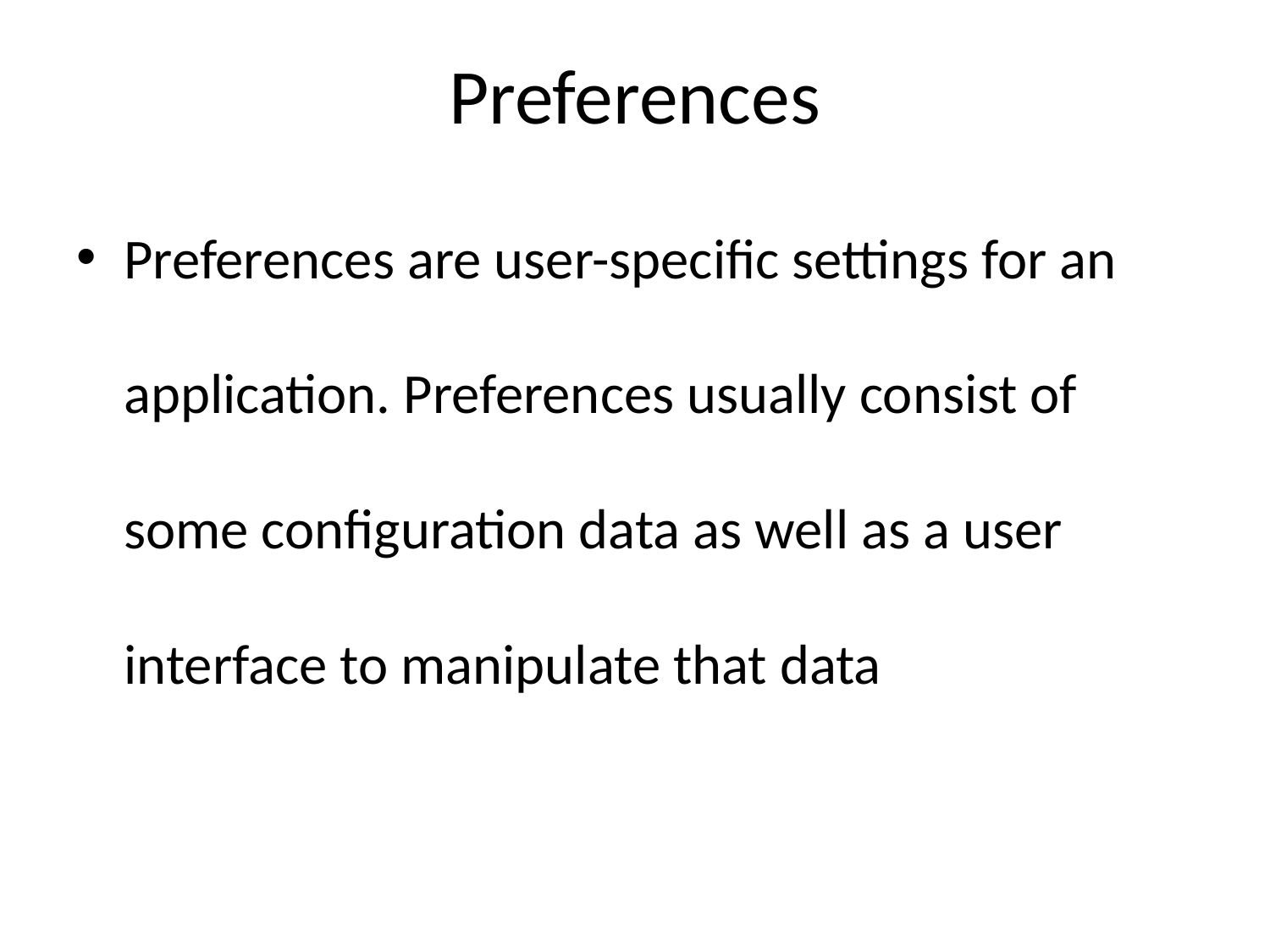

# Preferences
Preferences are user-specific settings for an application. Preferences usually consist of some configuration data as well as a user interface to manipulate that data